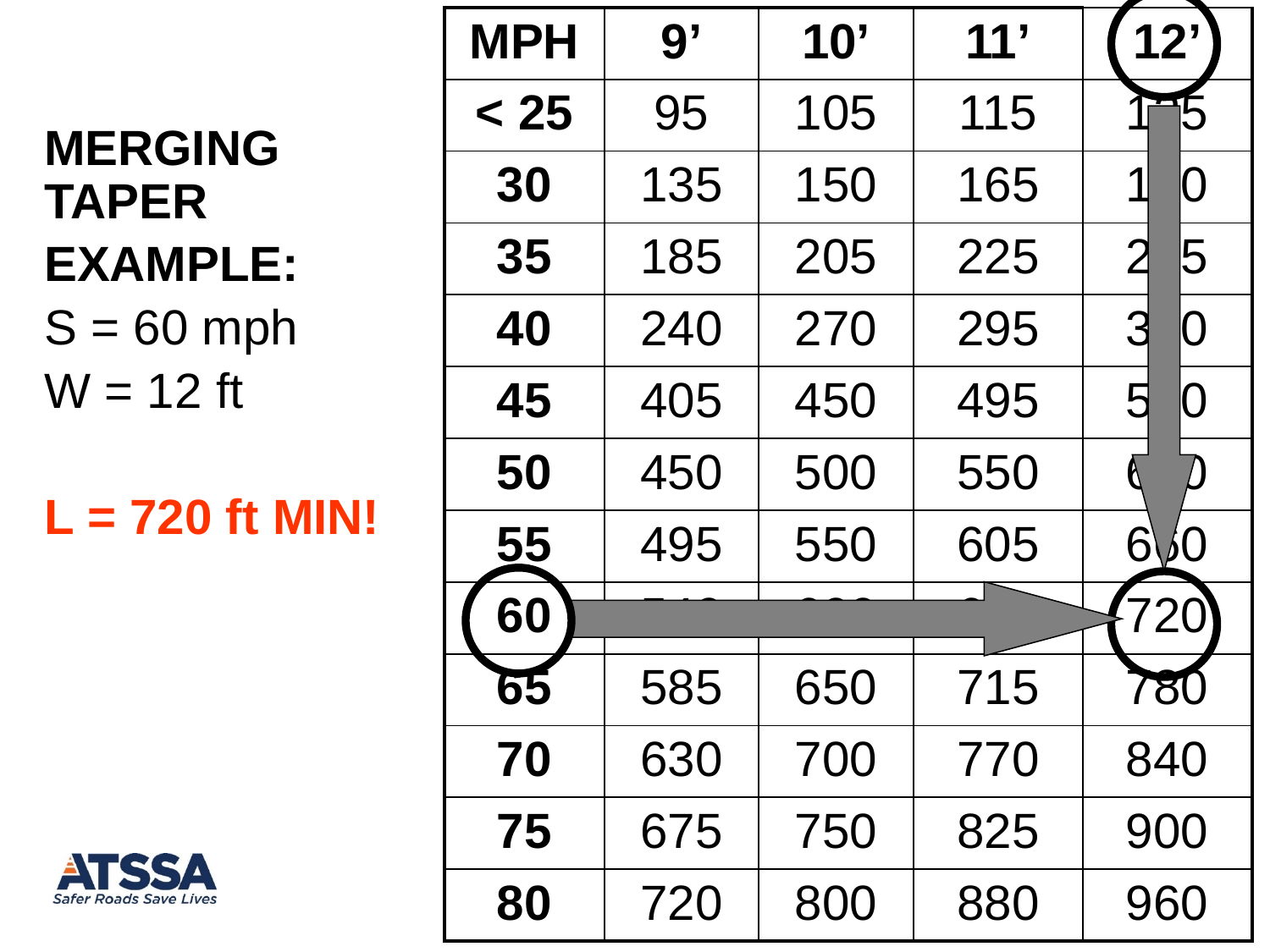

| MPH | 9’ | 10’ | 11’ | 12’ |
| --- | --- | --- | --- | --- |
| < 25 | 95 | 105 | 115 | 125 |
| 30 | 135 | 150 | 165 | 180 |
| 35 | 185 | 205 | 225 | 245 |
| 40 | 240 | 270 | 295 | 320 |
| 45 | 405 | 450 | 495 | 540 |
| 50 | 450 | 500 | 550 | 600 |
| 55 | 495 | 550 | 605 | 660 |
| 60 | 540 | 600 | 660 | 720 |
| 65 | 585 | 650 | 715 | 780 |
| 70 | 630 | 700 | 770 | 840 |
| 75 | 675 | 750 | 825 | 900 |
| 80 | 720 | 800 | 880 | 960 |

MERGING TAPER
EXAMPLE:
S = 60 mph
W = 12 ft

L = 720 ft MIN!